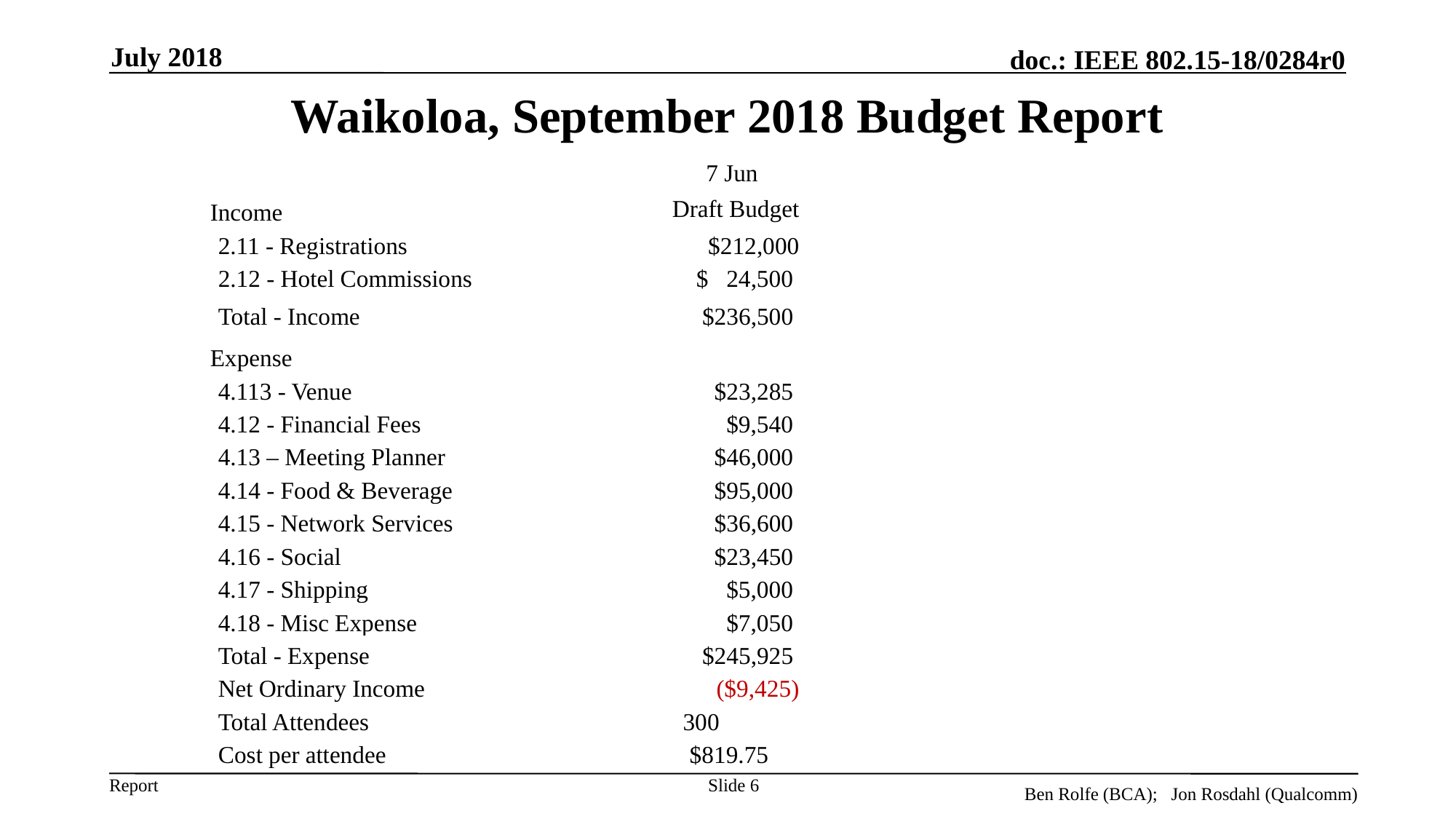

July 2018
# Waikoloa, September 2018 Budget Report
|  |  |  | 7 Jun |  |  |  |  |
| --- | --- | --- | --- | --- | --- | --- | --- |
| Income |  |  | Draft Budget |  |  |  |  |
|  | 2.11 - Registrations |  | $212,000 |  |  |  |  |
|  | 2.12 - Hotel Commissions |  | $ 24,500 |  |  |  |  |
|  | Total - Income |  | $236,500 |  |  |  |  |
| Expense |  |  |  |  |  |  |  |
|  | 4.113 - Venue |  | $23,285 |  |  |  |  |
|  | 4.12 - Financial Fees |  | $9,540 |  |  |  |  |
|  | 4.13 – Meeting Planner |  | $46,000 |  |  |  |  |
|  | 4.14 - Food & Beverage |  | $95,000 |  |  |  |  |
|  | 4.15 - Network Services |  | $36,600 |  |  |  |  |
|  | 4.16 - Social |  | $23,450 |  |  |  |  |
|  | 4.17 - Shipping |  | $5,000 |  |  |  |  |
|  | 4.18 - Misc Expense |  | $7,050 |  |  |  |  |
|  | Total - Expense |  | $245,925 |  |  |  |  |
|  | Net Ordinary Income |  | ($9,425) |  |  |  |  |
|  | Total Attendees |  | 300 |  |  |  |  |
|  | Cost per attendee |  | $819.75 |  |  |  |  |
Slide 6
Ben Rolfe (BCA);   Jon Rosdahl (Qualcomm)